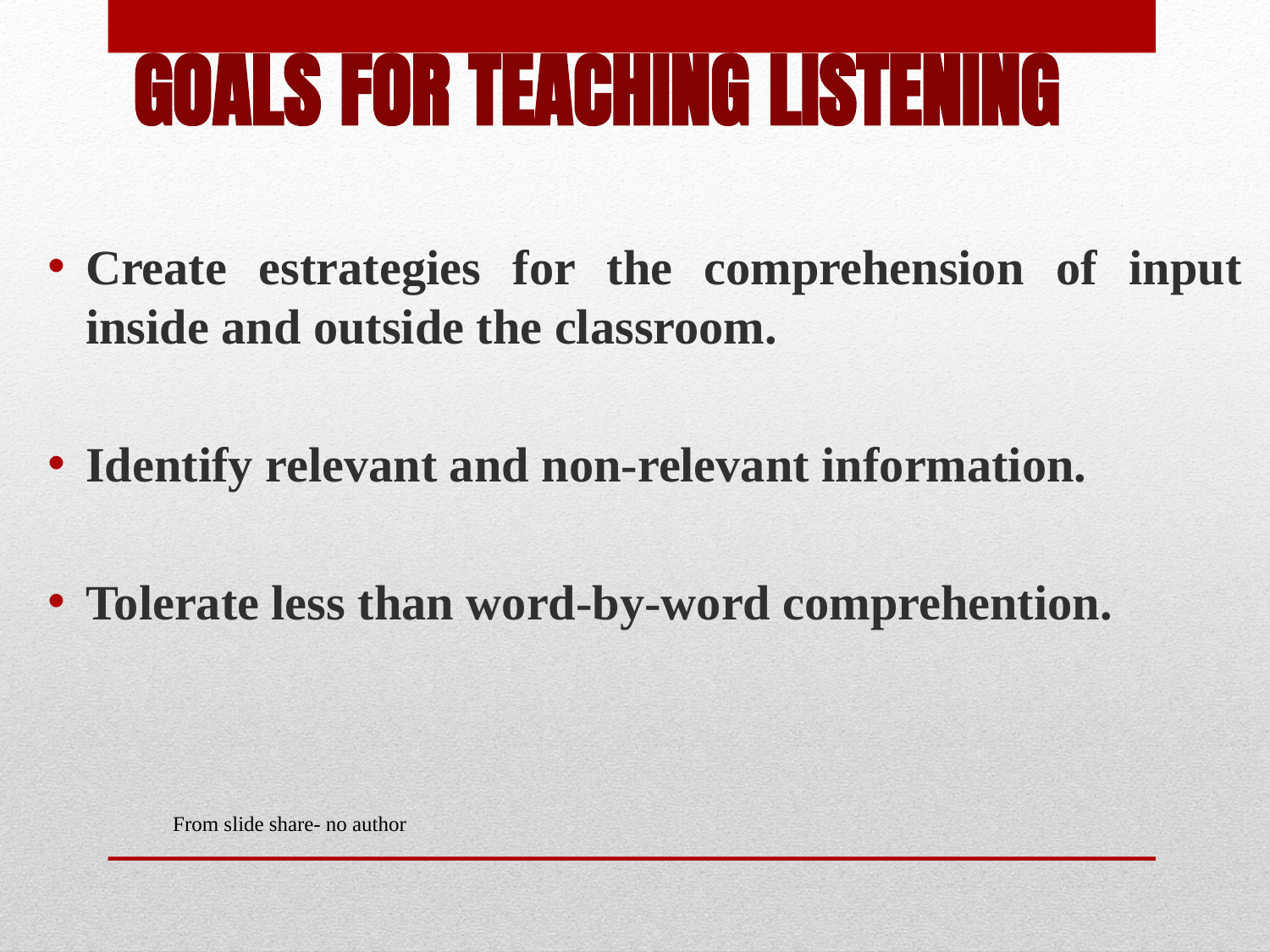

# GOALS FOR TEACHING LISTENING
Create estrategies for the comprehension of input inside and outside the classroom.

Identify relevant and non-relevant information.

Tolerate less than word-by-word comprehention.

From slide share- no author